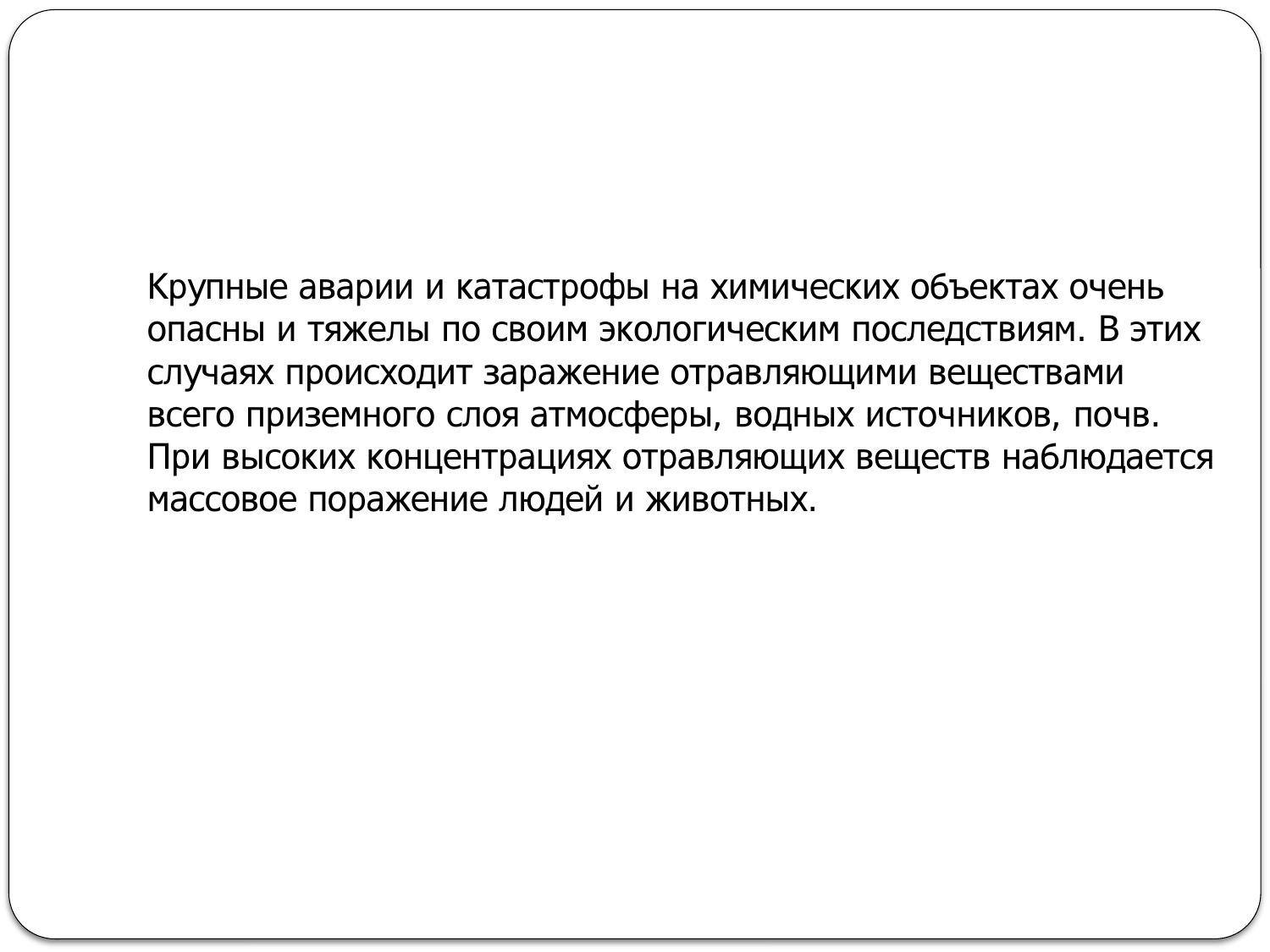

Крупные аварии и катастрофы на химических объектах очень опасны и тяжелы по своим экологическим последствиям. В этих случаях происходит заражение отравляющими веществами всего приземного слоя атмосферы, водных источников, почв. При высоких концентрациях отравляющих веществ наблюдается массовое поражение людей и животных.